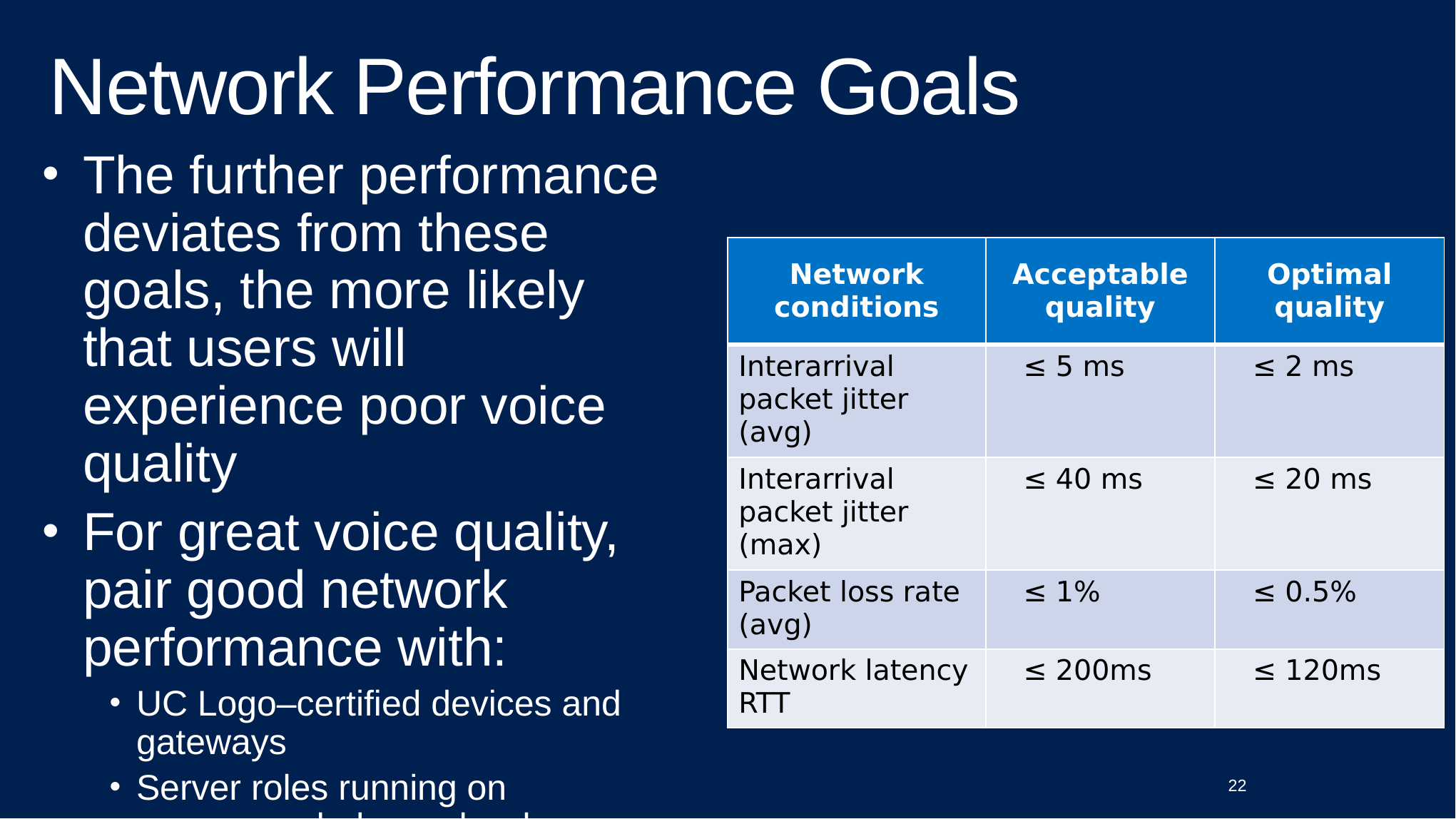

# Network Performance Goals
The further performance deviates from these goals, the more likely that users will experience poor voice quality
For great voice quality, pair good network performance with:
UC Logo–certified devices and gateways
Server roles running on recommended spec hardware
| Network conditions | Acceptable quality | Optimal quality |
| --- | --- | --- |
| Interarrival packet jitter (avg) | ≤ 5 ms | ≤ 2 ms |
| Interarrival packet jitter (max) | ≤ 40 ms | ≤ 20 ms |
| Packet loss rate (avg) | ≤ 1% | ≤ 0.5% |
| Network latency RTT | ≤ 200ms | ≤ 120ms |
22